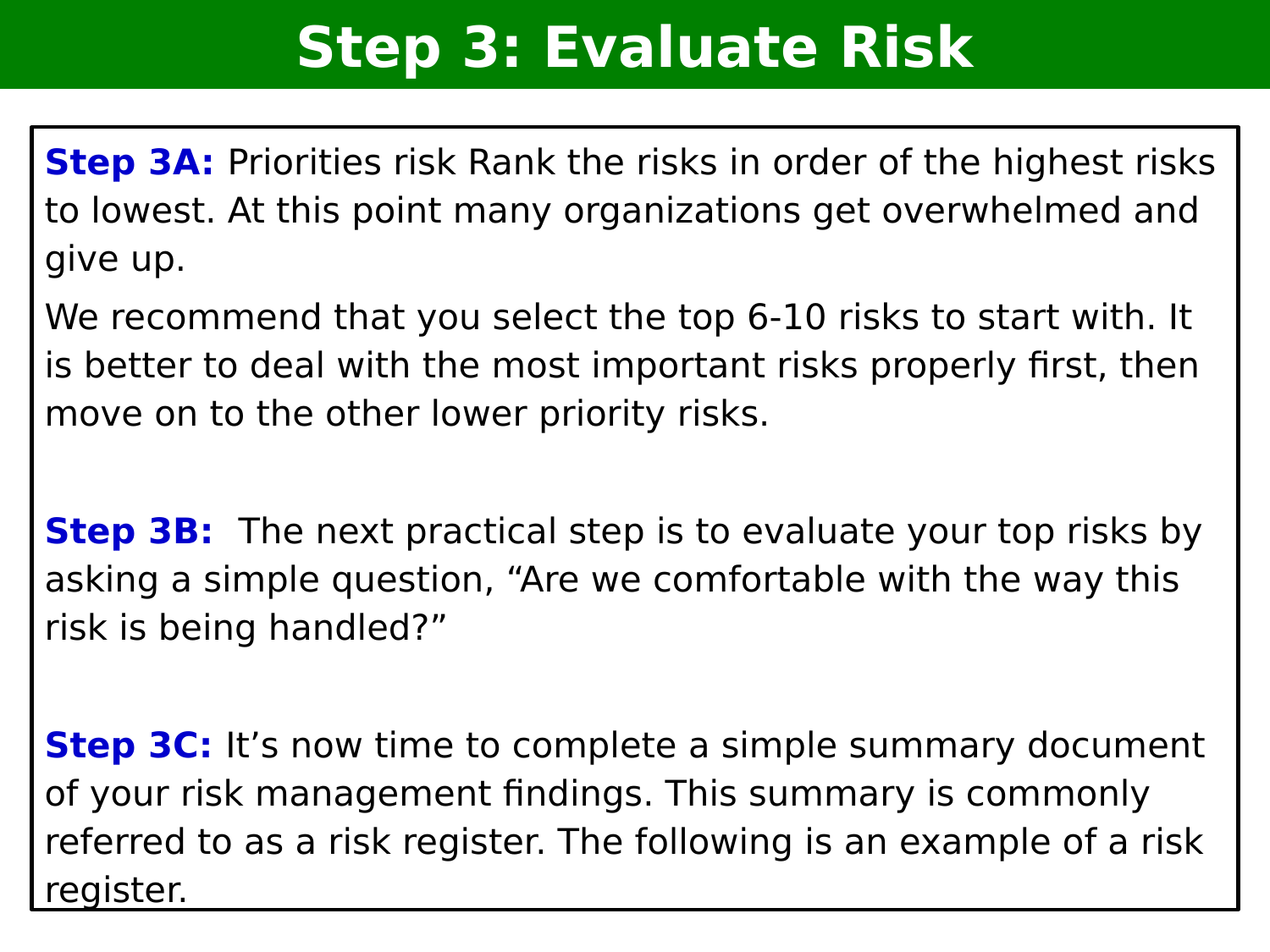

# Step 3: Evaluate Risk
Step 3A: Priorities risk Rank the risks in order of the highest risks to lowest. At this point many organizations get overwhelmed and give up.
We recommend that you select the top 6-10 risks to start with. It is better to deal with the most important risks properly first, then move on to the other lower priority risks.

Step 3B:  The next practical step is to evaluate your top risks by asking a simple question, “Are we comfortable with the way this risk is being handled?”

Step 3C: It’s now time to complete a simple summary document of your risk management findings. This summary is commonly referred to as a risk register. The following is an example of a risk register.